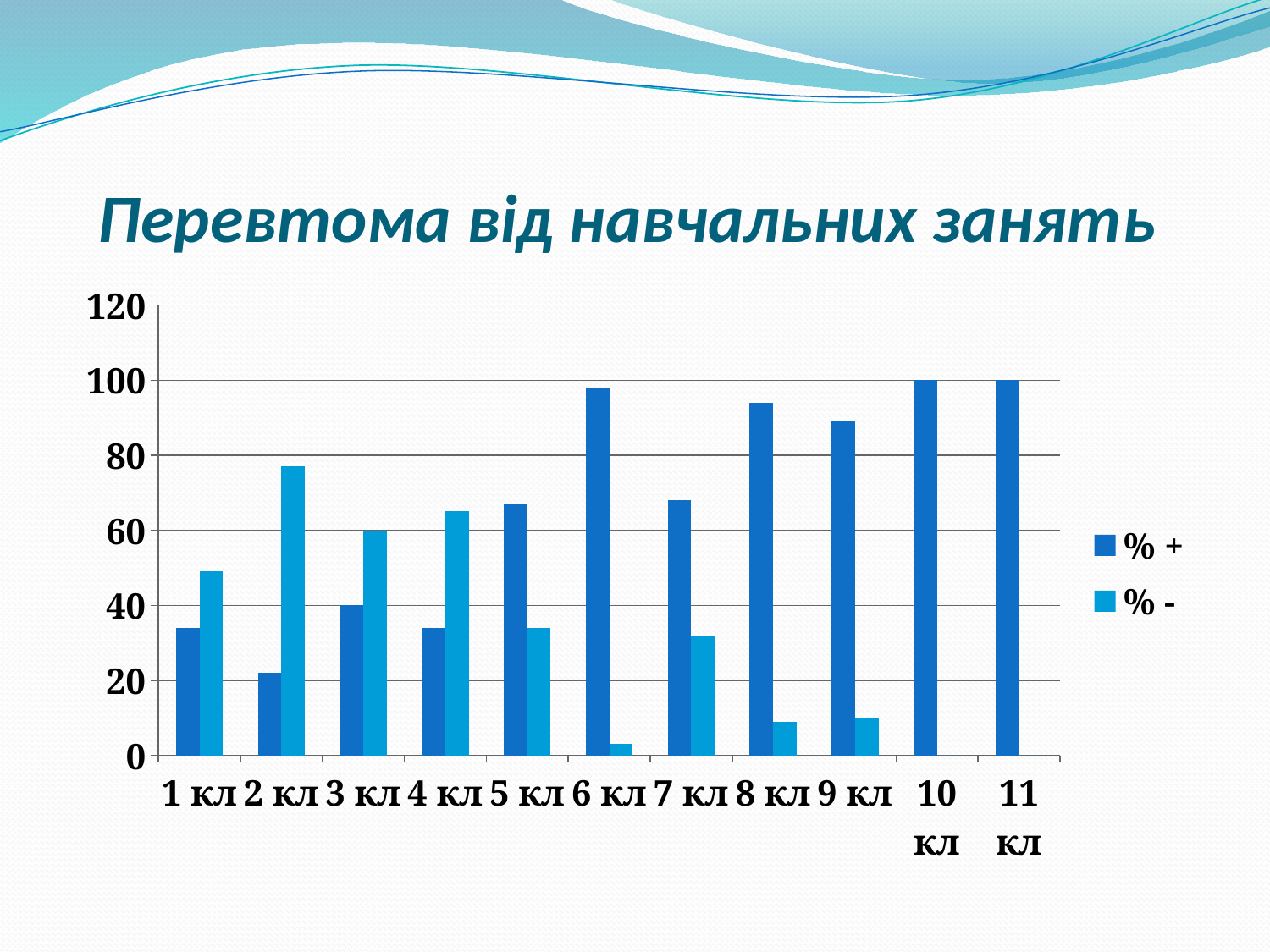

# Перевтома від навчальних занять

### Chart

| Category | % + | % - |
|---|---|---|
| 1 кл | 34.0 | 49.0 |
| 2 кл | 22.0 | 77.0 |
| 3 кл | 40.0 | 60.0 |
| 4 кл | 34.0 | 65.0 |
| 5 кл | 67.0 | 34.0 |
| 6 кл | 98.0 | 3.0 |
| 7 кл | 68.0 | 32.0 |
| 8 кл | 94.0 | 9.0 |
| 9 кл | 89.0 | 10.0 |
| 10 кл | 100.0 | 0.0 |
| 11 кл | 100.0 | 0.0 |